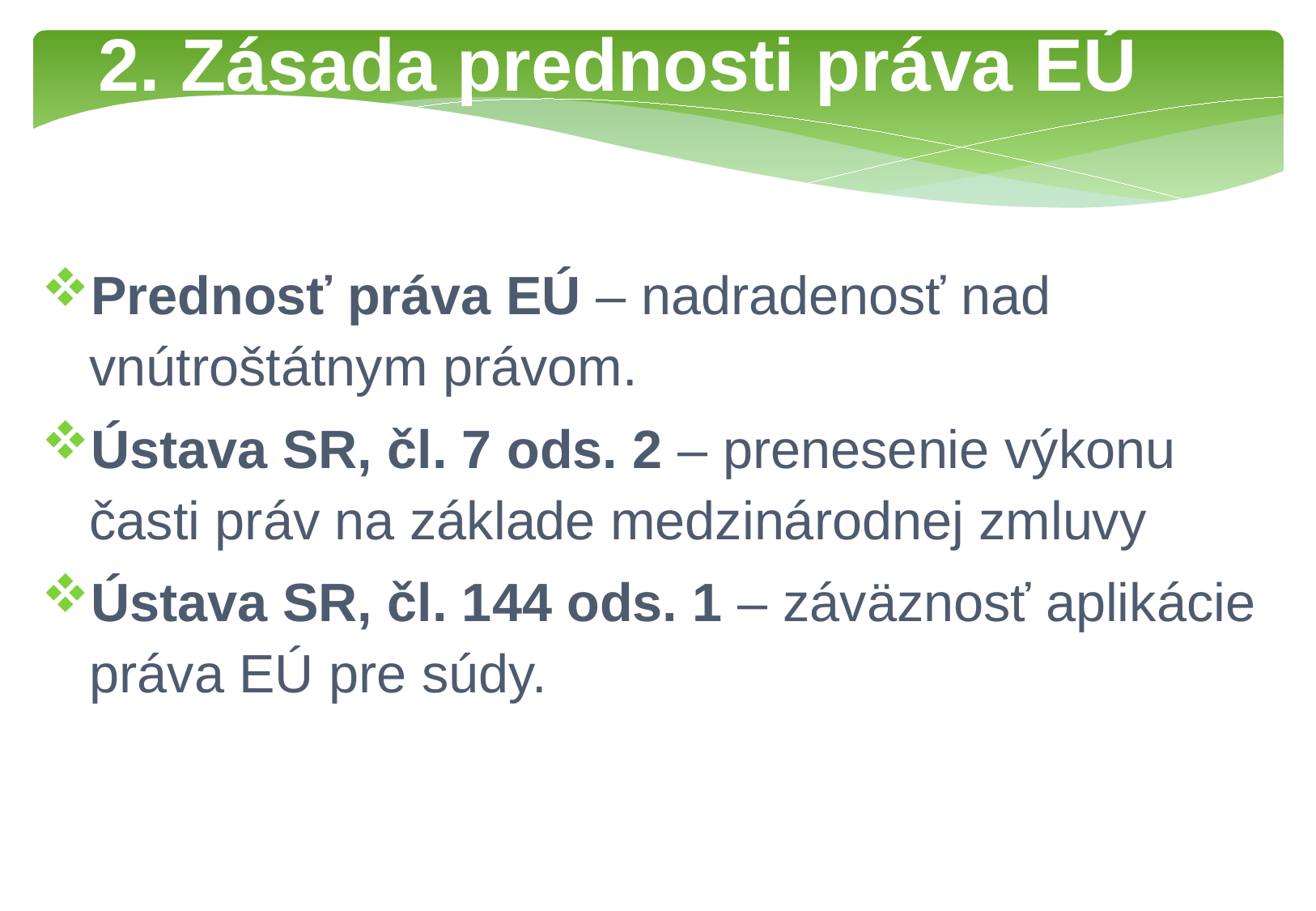

2. Zásada prednosti práva EÚ

Prednosť práva EÚ – nadradenosť nad vnútroštátnym právom.
Ústava SR, čl. 7 ods. 2 – prenesenie výkonu časti práv na základe medzinárodnej zmluvy
Ústava SR, čl. 144 ods. 1 – záväznosť aplikácie práva EÚ pre súdy.